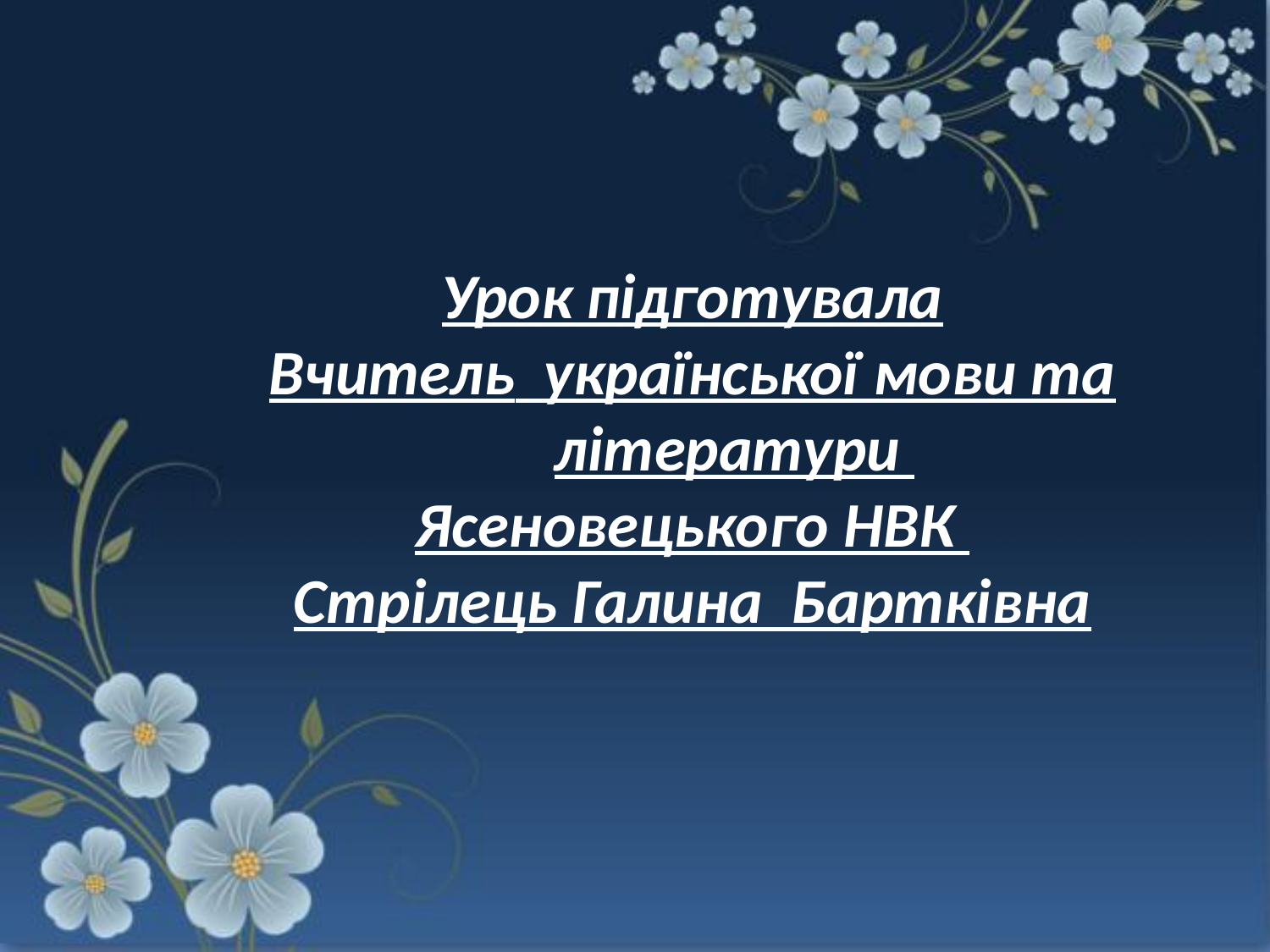

Урок підготувала
Вчитель  української мови та літератури
Ясеновецького НВК
Стрілець Галина  Бартківна